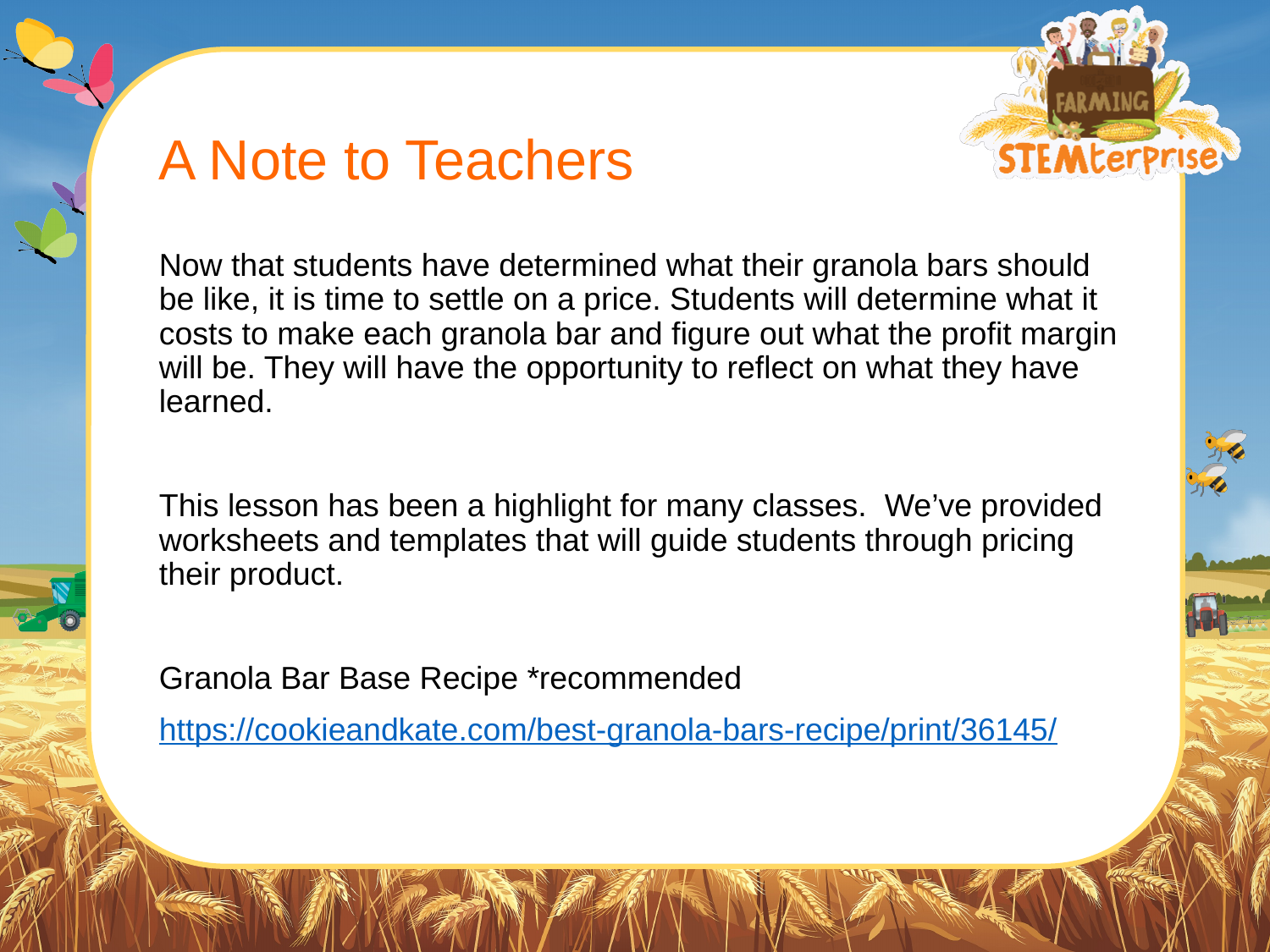

# A Note to Teachers

Now that students have determined what their granola bars should be like, it is time to settle on a price. Students will determine what it costs to make each granola bar and figure out what the profit margin will be. They will have the opportunity to reflect on what they have learned.

This lesson has been a highlight for many classes.  We’ve provided worksheets and templates that will guide students through pricing their product.

Granola Bar Base Recipe *recommended
https://cookieandkate.com/best-granola-bars-recipe/print/36145/